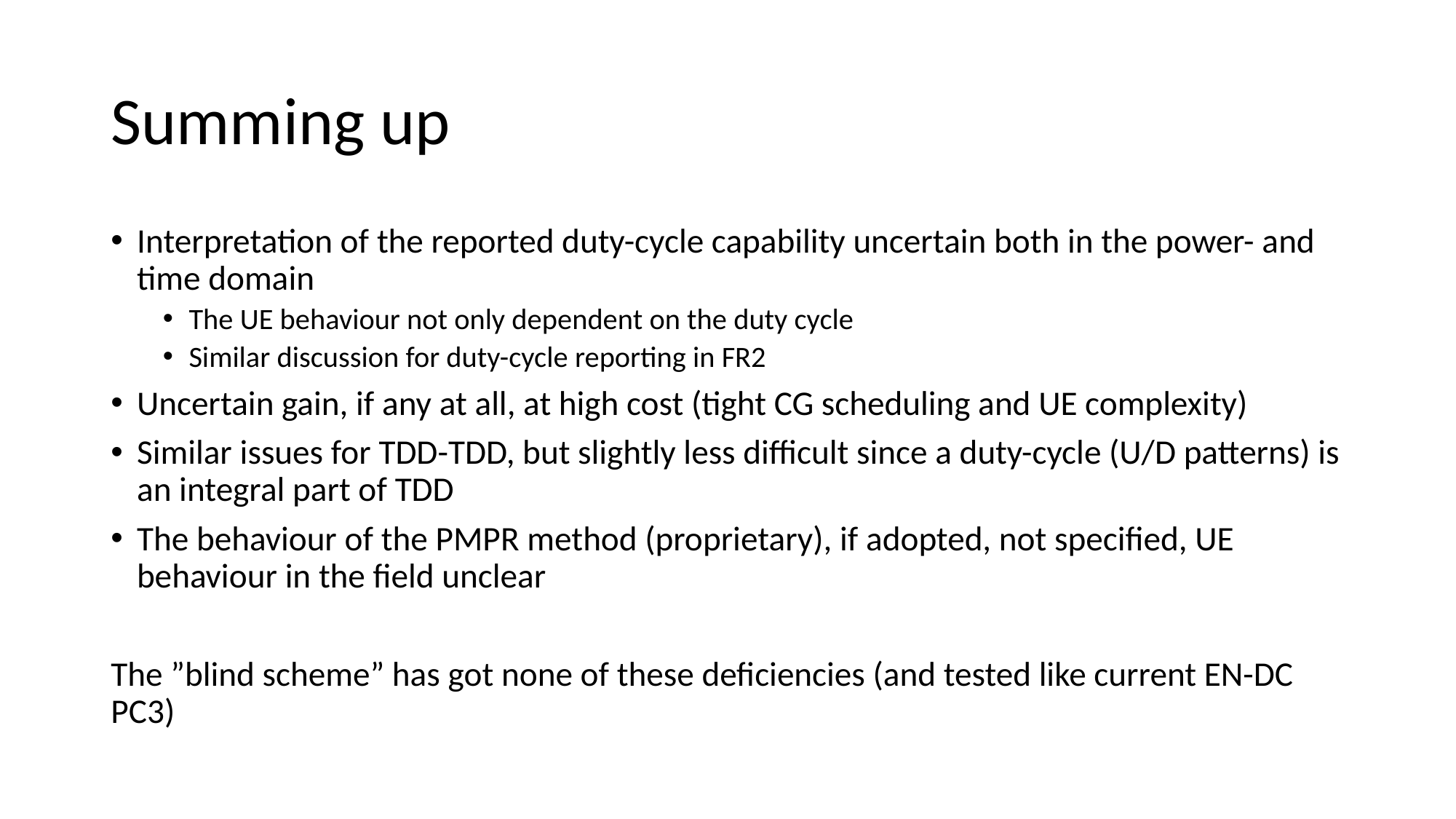

# Summing up
Interpretation of the reported duty-cycle capability uncertain both in the power- and time domain
The UE behaviour not only dependent on the duty cycle
Similar discussion for duty-cycle reporting in FR2
Uncertain gain, if any at all, at high cost (tight CG scheduling and UE complexity)
Similar issues for TDD-TDD, but slightly less difficult since a duty-cycle (U/D patterns) is an integral part of TDD
The behaviour of the PMPR method (proprietary), if adopted, not specified, UE behaviour in the field unclear

The ”blind scheme” has got none of these deficiencies (and tested like current EN-DC PC3)